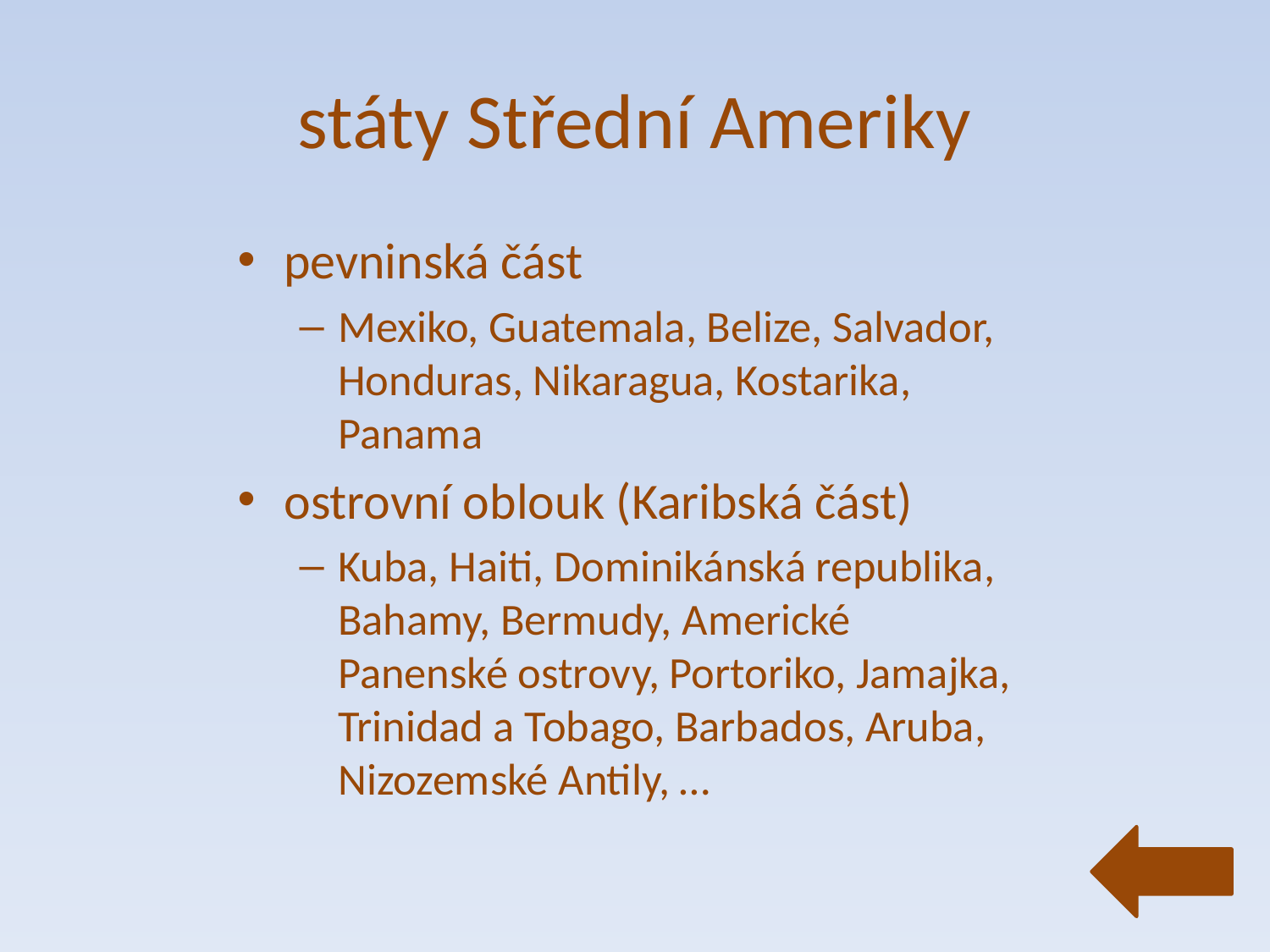

# státy Střední Ameriky
pevninská část
Mexiko, Guatemala, Belize, Salvador, Honduras, Nikaragua, Kostarika, Panama
ostrovní oblouk (Karibská část)
Kuba, Haiti, Dominikánská republika, Bahamy, Bermudy, Americké Panenské ostrovy, Portoriko, Jamajka, Trinidad a Tobago, Barbados, Aruba, Nizozemské Antily, …